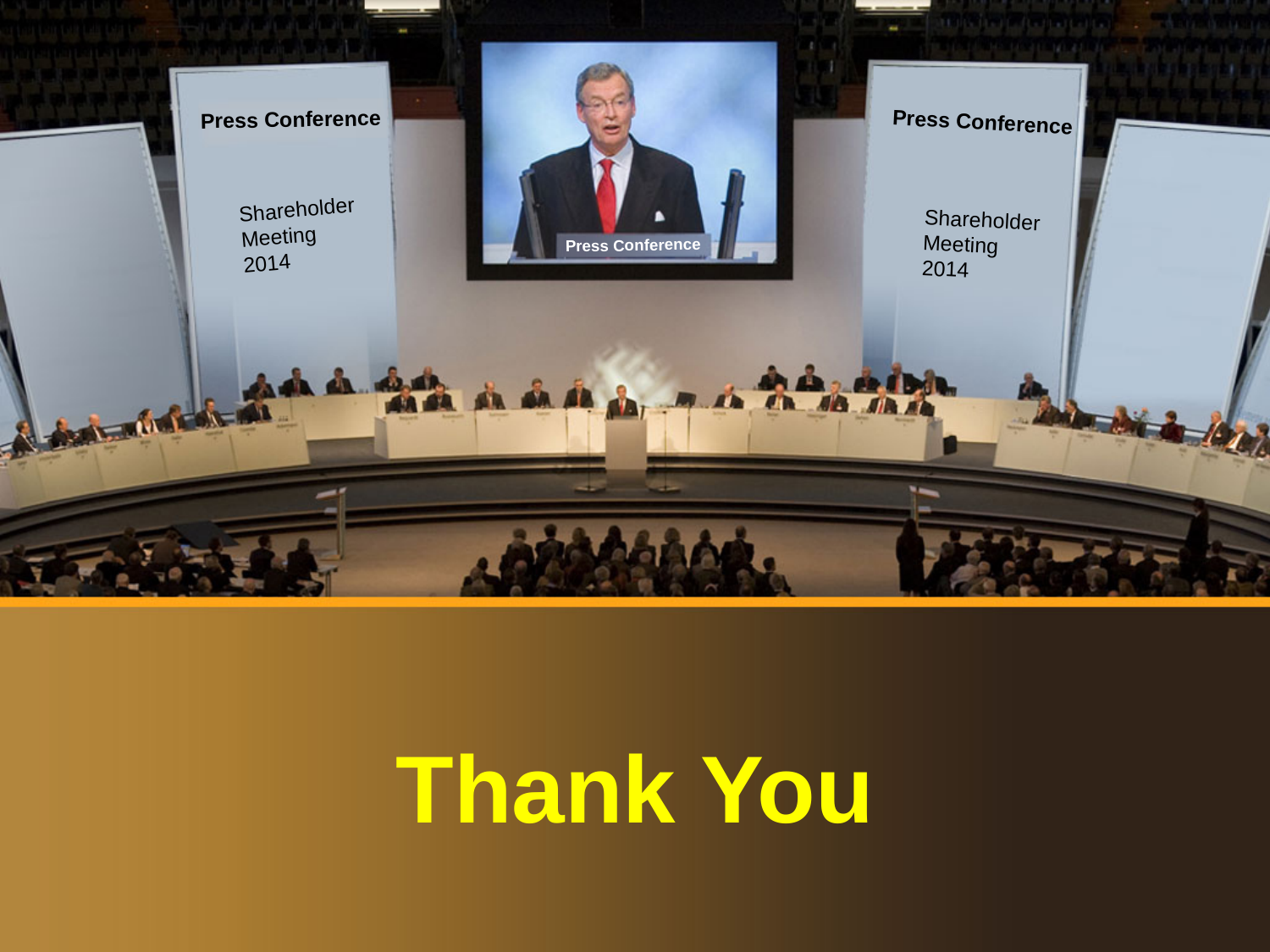

Press Conference
Press Conference
Shareholder Meeting 2014
Shareholder Meeting 2014
Press Conference
Thank You